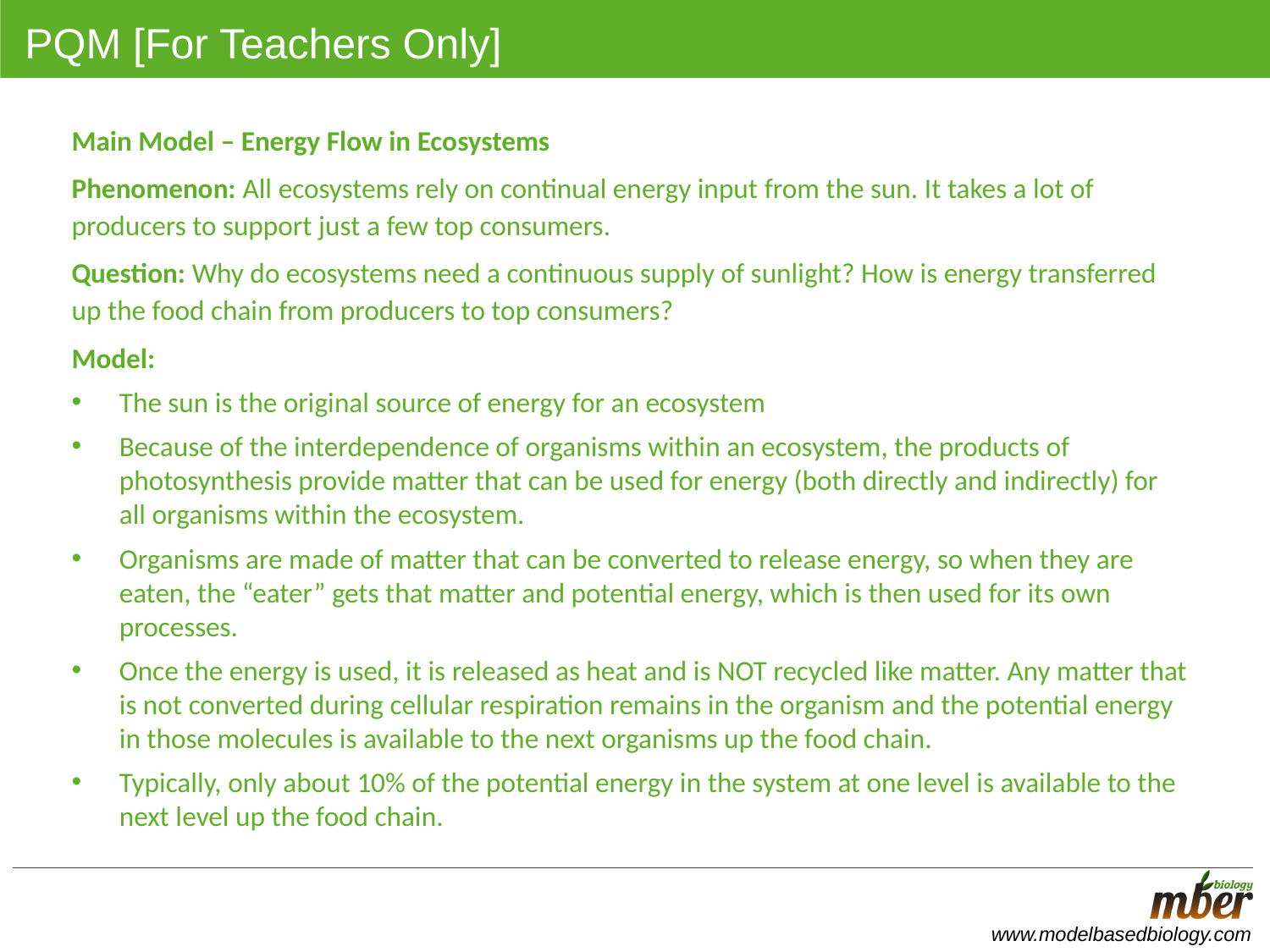

# PQM [For Teachers Only]
Main Model – Energy Flow in Ecosystems
Phenomenon: All ecosystems rely on continual energy input from the sun. It takes a lot of producers to support just a few top consumers.
Question: Why do ecosystems need a continuous supply of sunlight? How is energy transferred up the food chain from producers to top consumers?
Model:
The sun is the original source of energy for an ecosystem
Because of the interdependence of organisms within an ecosystem, the products of photosynthesis provide matter that can be used for energy (both directly and indirectly) for all organisms within the ecosystem.
Organisms are made of matter that can be converted to release energy, so when they are eaten, the “eater” gets that matter and potential energy, which is then used for its own processes.
Once the energy is used, it is released as heat and is NOT recycled like matter. Any matter that is not converted during cellular respiration remains in the organism and the potential energy in those molecules is available to the next organisms up the food chain.
Typically, only about 10% of the potential energy in the system at one level is available to the next level up the food chain.